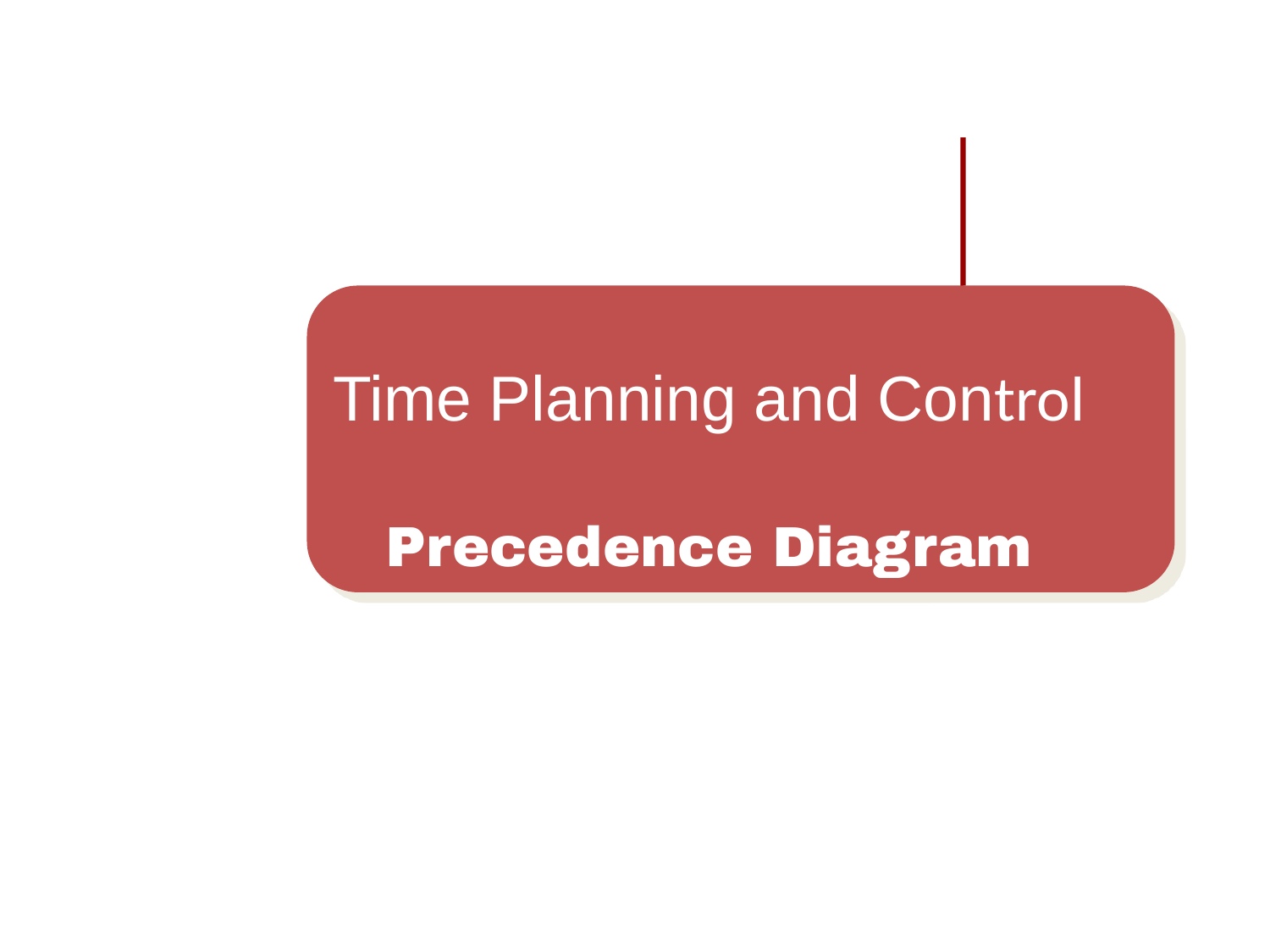

# Time Planning and Control Precedence Diagram